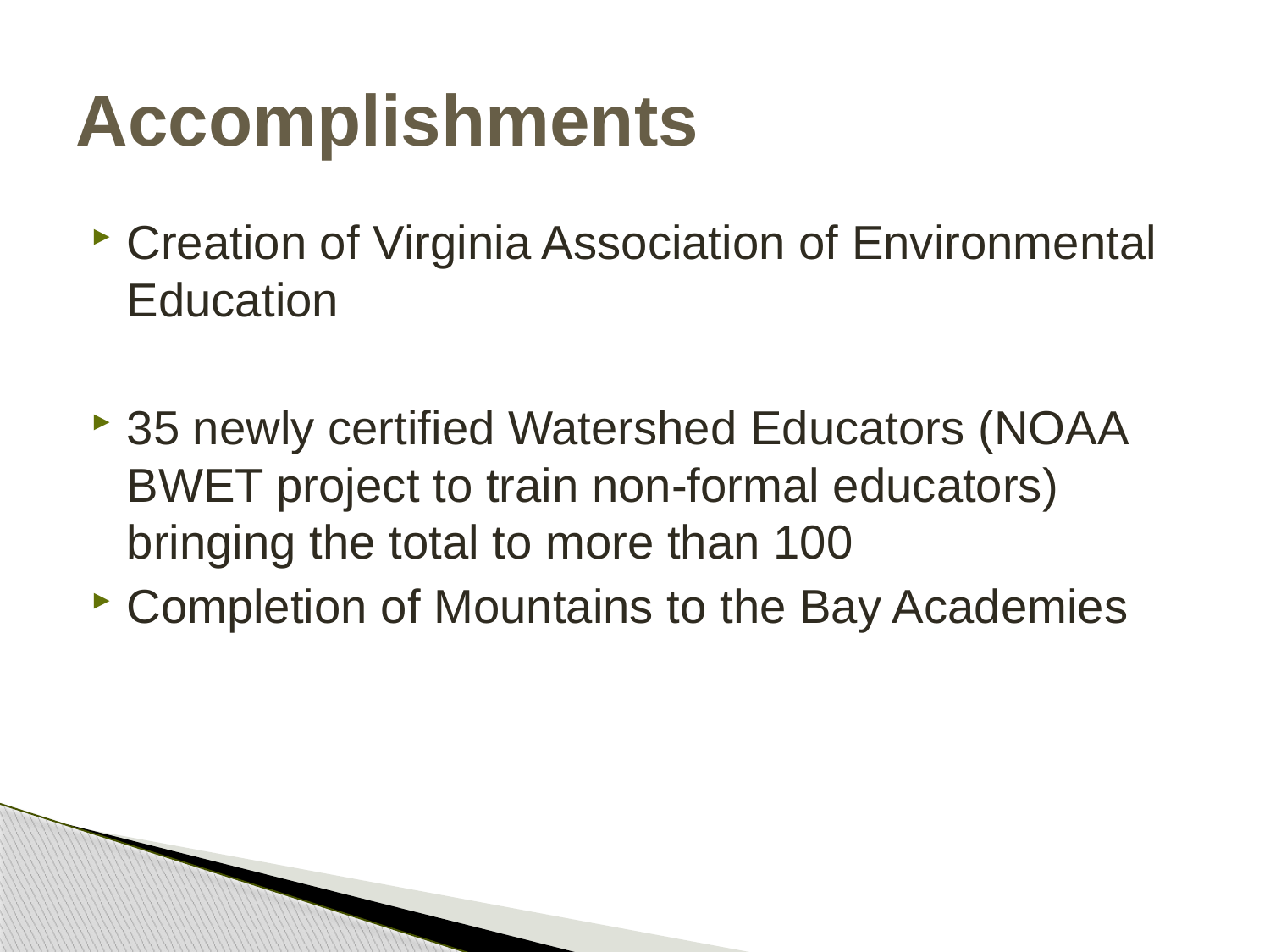

# Accomplishments
Creation of Virginia Association of Environmental Education

35 newly certified Watershed Educators (NOAA BWET project to train non-formal educators) bringing the total to more than 100
Completion of Mountains to the Bay Academies